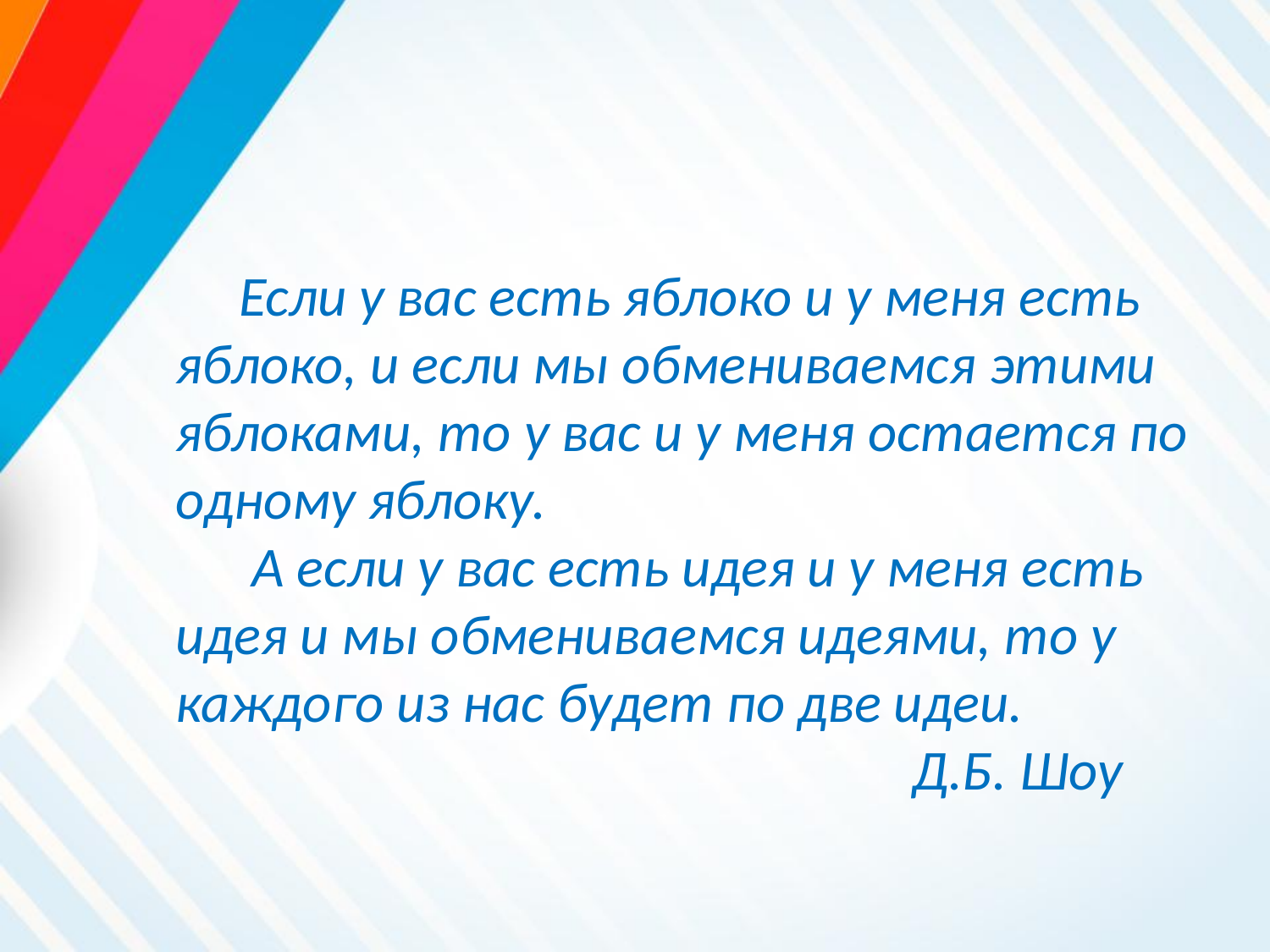

Если у вас есть яблоко и у меня есть яблоко, и если мы обмениваемся этими яблоками, то у вас и у меня остается по одному яблоку.
 А если у вас есть идея и у меня есть идея и мы обмениваемся идеями, то у каждого из нас будет по две идеи.
                                                          Д.Б. Шоу